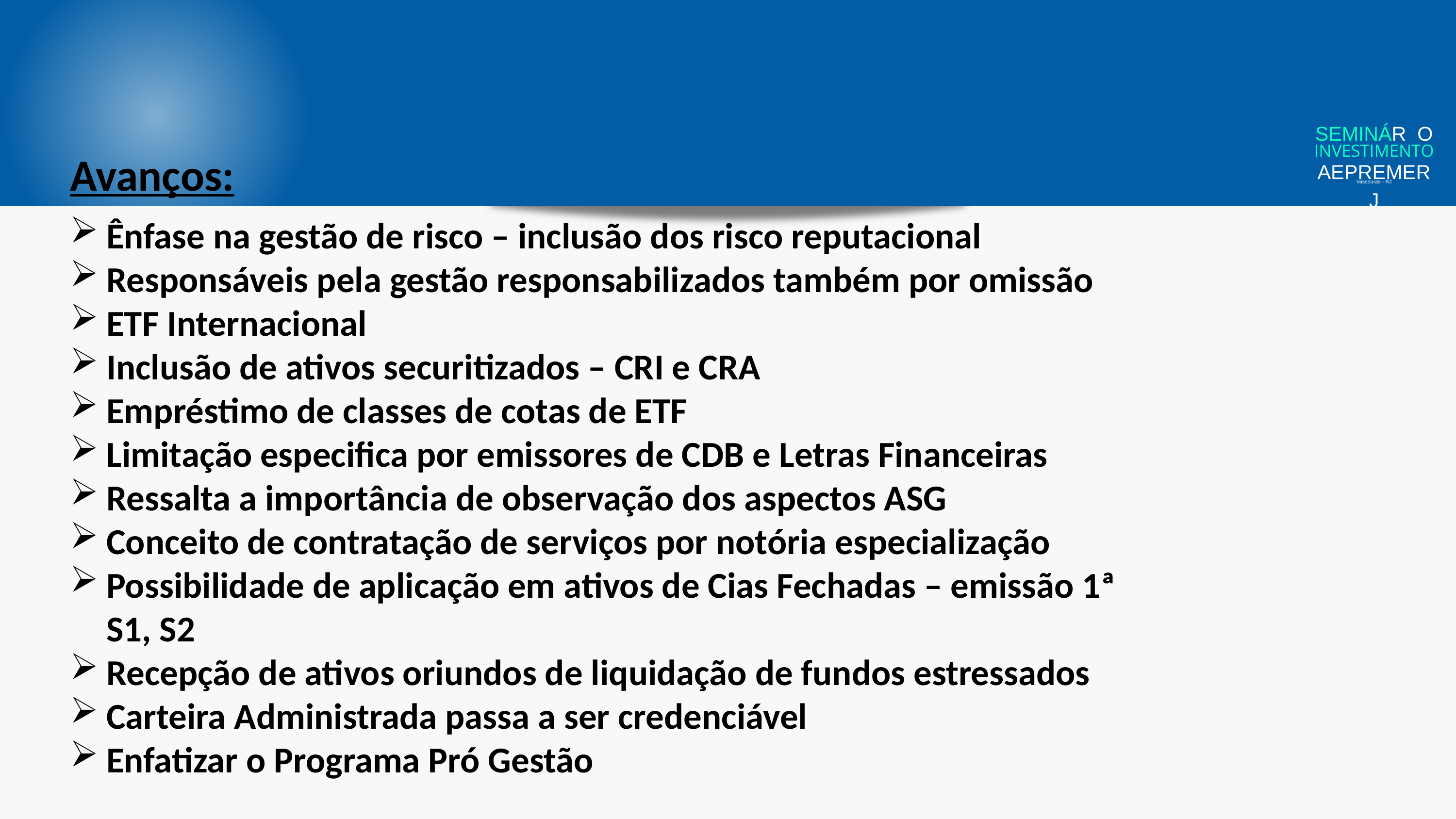

SEMINÁR  O
INVESTIMENTO
AEPREMERJ
Vassouras - RJ
Avanços:

Ênfase na gestão de risco – inclusão dos risco reputacional
Responsáveis pela gestão responsabilizados também por omissão
ETF Internacional
Inclusão de ativos securitizados – CRI e CRA
Empréstimo de classes de cotas de ETF
Limitação especifica por emissores de CDB e Letras Financeiras
Ressalta a importância de observação dos aspectos ASG
Conceito de contratação de serviços por notória especialização
Possibilidade de aplicação em ativos de Cias Fechadas – emissão 1ª S1, S2
Recepção de ativos oriundos de liquidação de fundos estressados
Carteira Administrada passa a ser credenciável
Enfatizar o Programa Pró Gestão